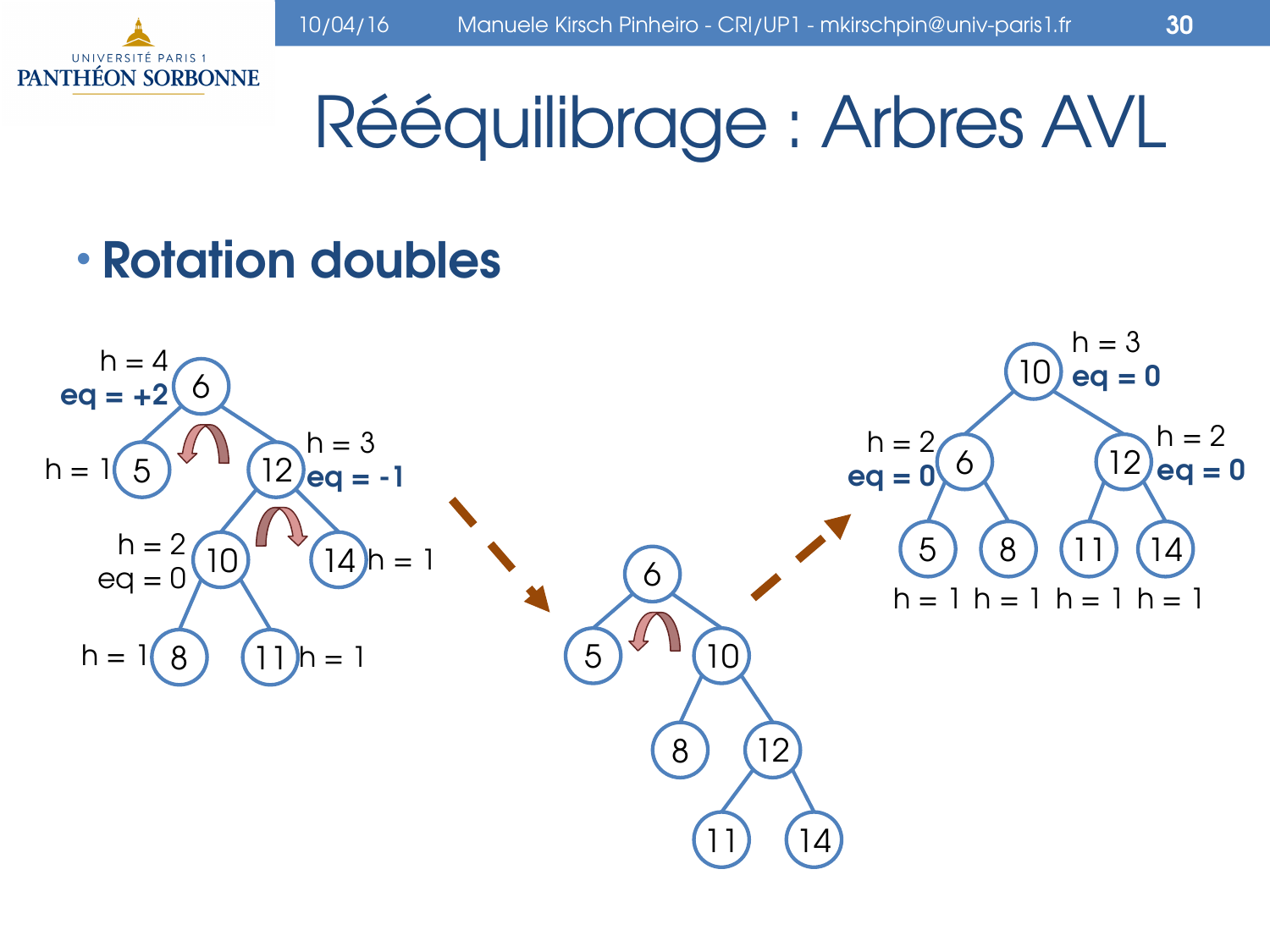

10/04/16
Manuele Kirsch Pinheiro - CRI/UP1 - mkirschpin@univ-paris1.fr
30
# Rééquilibrage : Arbres AVL
Rotation doubles

h = 3
eq = 0
h = 4
eq = +2
10
6
12
5
8
11
14
6
h = 2
eq = 0
h = 2
eq = 0

h = 3
eq = -1
5
12
h = 1

h = 2
eq = 0
10
14
h = 1
6

5
10
8
12
11
14
h = 1
h = 1
h = 1
h = 1
8
11
h = 1
h = 1